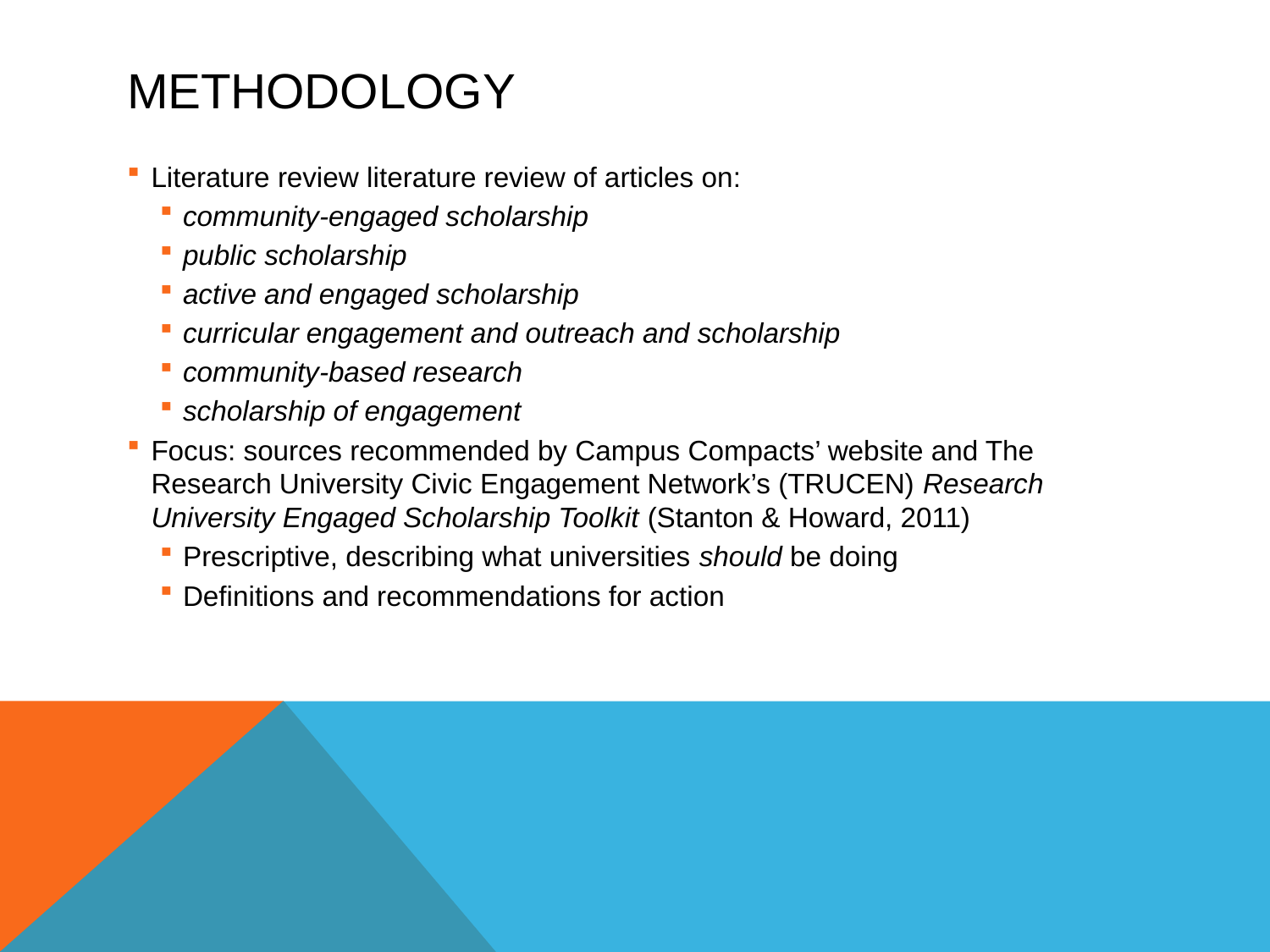

# methodology
Literature review literature review of articles on:
community-engaged scholarship
public scholarship
active and engaged scholarship
curricular engagement and outreach and scholarship
community-based research
scholarship of engagement
Focus: sources recommended by Campus Compacts’ website and The Research University Civic Engagement Network’s (TRUCEN) Research University Engaged Scholarship Toolkit (Stanton & Howard, 2011)
Prescriptive, describing what universities should be doing
Definitions and recommendations for action